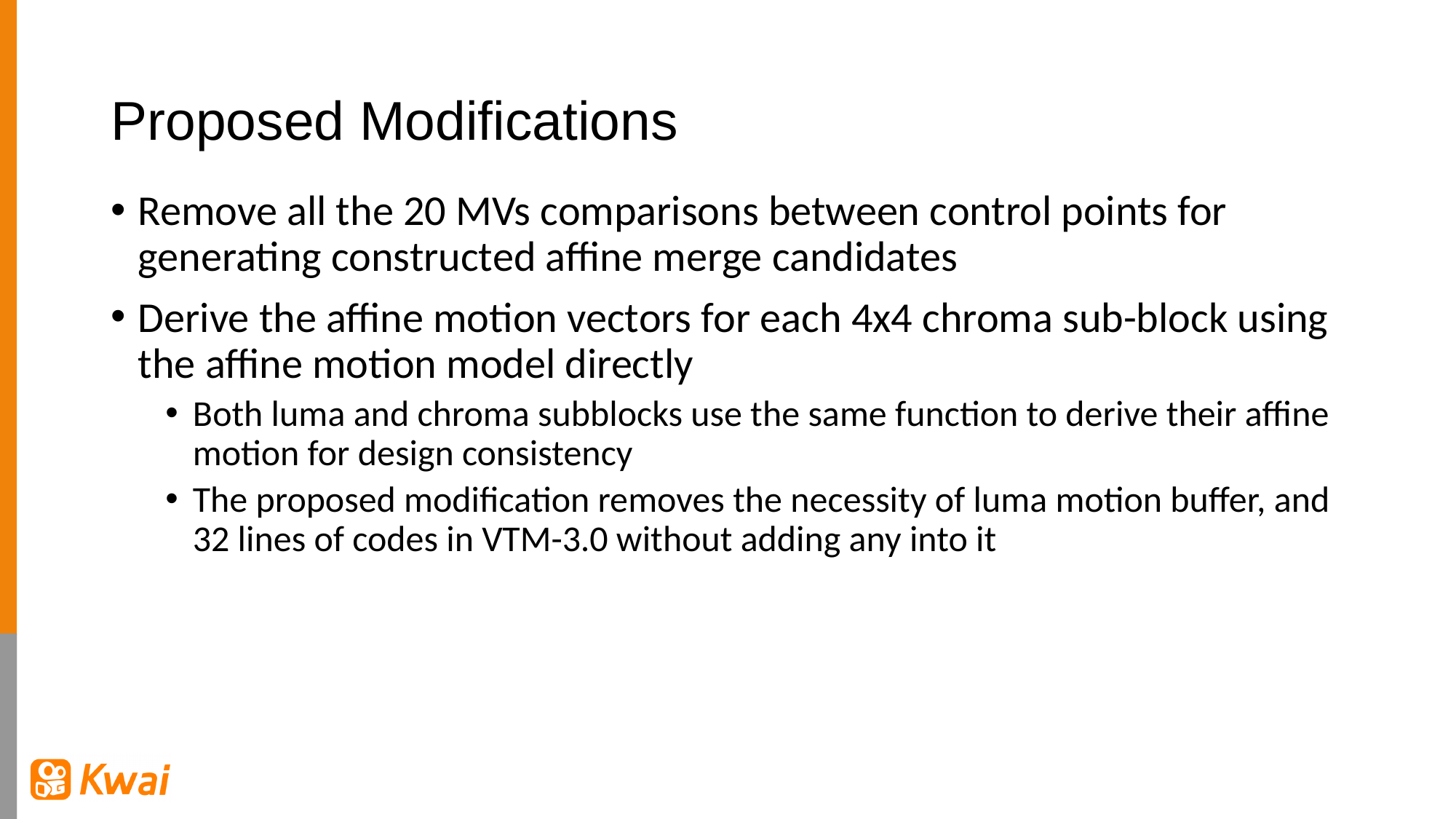

# Proposed Modifications
Remove all the 20 MVs comparisons between control points for generating constructed affine merge candidates
Derive the affine motion vectors for each 4x4 chroma sub-block using the affine motion model directly
Both luma and chroma subblocks use the same function to derive their affine motion for design consistency
The proposed modification removes the necessity of luma motion buffer, and 32 lines of codes in VTM-3.0 without adding any into it